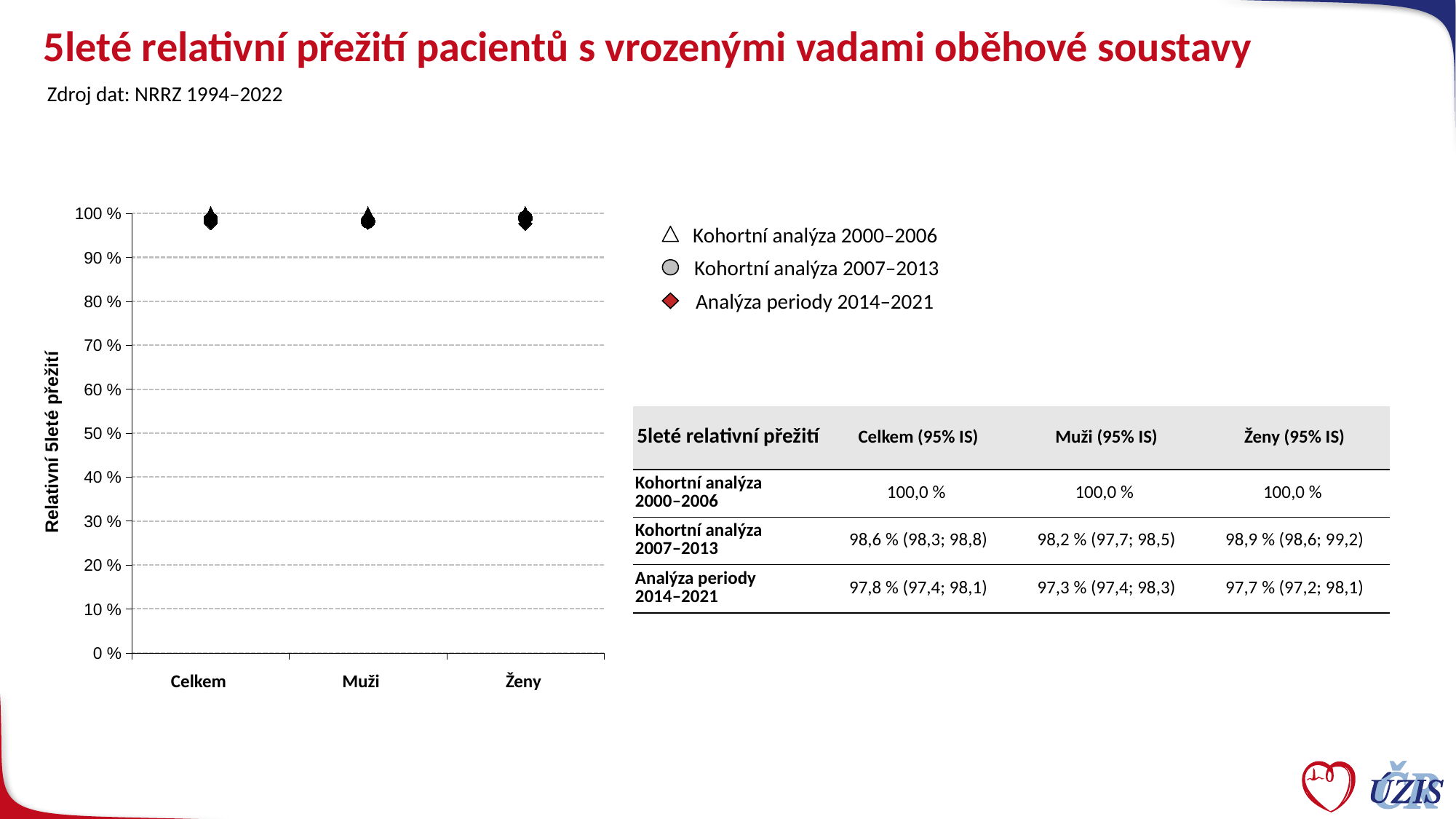

# 5leté relativní přežití pacientů s vrozenými vadami oběhové soustavy
Zdroj dat: NRRZ 1994–2022

### Chart

| Category |  |  |  | kohorta 2000–2006 | kohorta 2007–2013 | perioda 2014–2021 |
|---|---|---|---|---|---|---|
| celkem | None | None | None | 1.0 | 0.986 | 0.978 |
| muži | None | None | None | 1.0 | 0.982 | 0.979 |
| ženy | None | None | None | 1.0 | 0.99 | 0.977 |
Kohortní analýza 2000–2006

Kohortní analýza 2007–2013

Analýza periody 2014–2021

| 5leté relativní přežití | Celkem (95% IS) | Muži (95% IS) | Ženy (95% IS) |
| --- | --- | --- | --- |
| Kohortní analýza 2000–2006 | 100,0 % | 100,0 % | 100,0 % |
| Kohortní analýza 2007–2013 | 98,6 % (98,3; 98,8) | 98,2 % (97,7; 98,5) | 98,9 % (98,6; 99,2) |
| Analýza periody 2014–2021 | 97,8 % (97,4; 98,1) | 97,3 % (97,4; 98,3) | 97,7 % (97,2; 98,1) |
Relativní 5leté přežití
| Celkem | Muži | Ženy |
| --- | --- | --- |